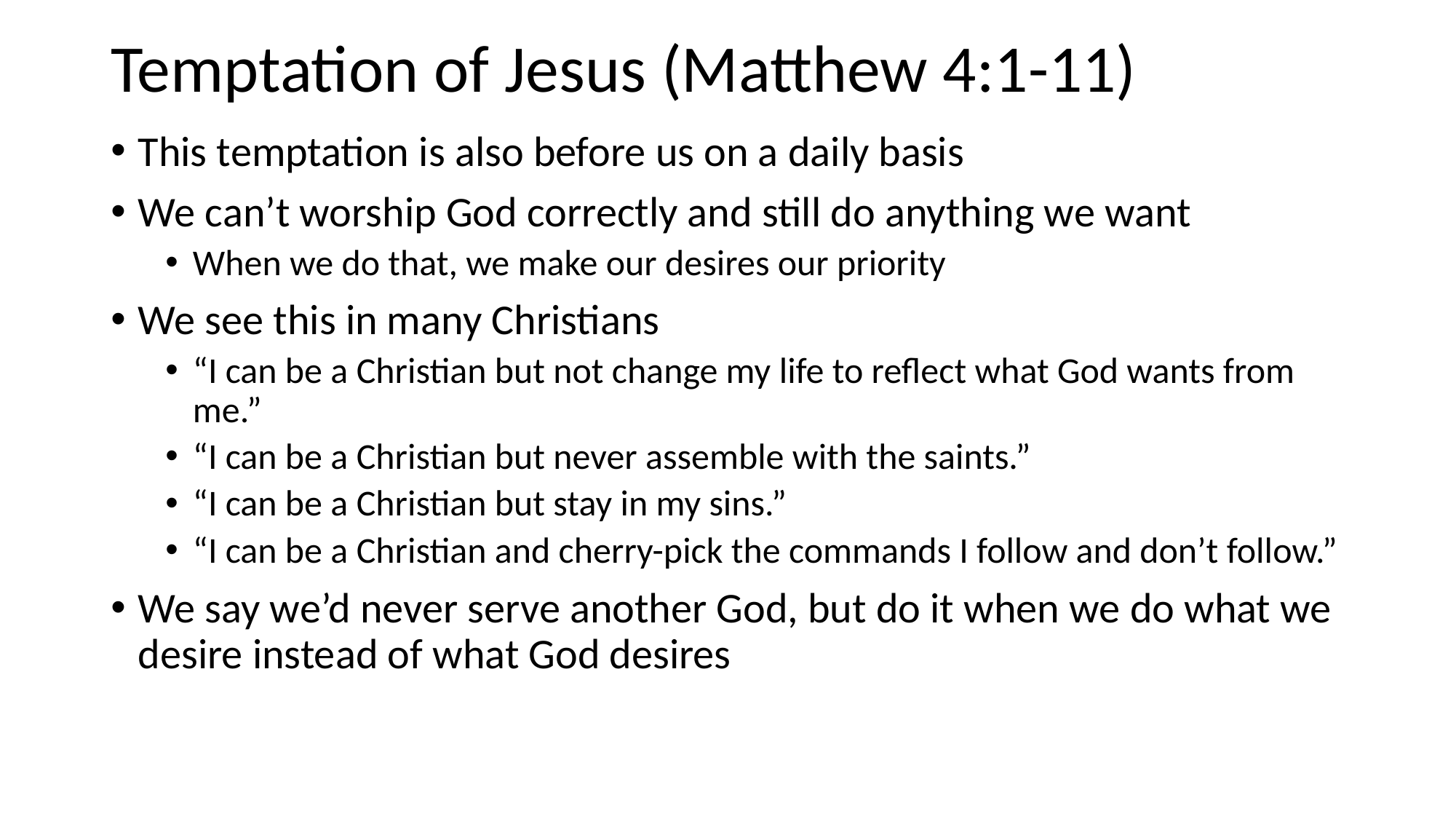

# Temptation of Jesus (Matthew 4:1-11)
This temptation is also before us on a daily basis
We can’t worship God correctly and still do anything we want
When we do that, we make our desires our priority
We see this in many Christians
“I can be a Christian but not change my life to reflect what God wants from me.”
“I can be a Christian but never assemble with the saints.”
“I can be a Christian but stay in my sins.”
“I can be a Christian and cherry-pick the commands I follow and don’t follow.”
We say we’d never serve another God, but do it when we do what we desire instead of what God desires